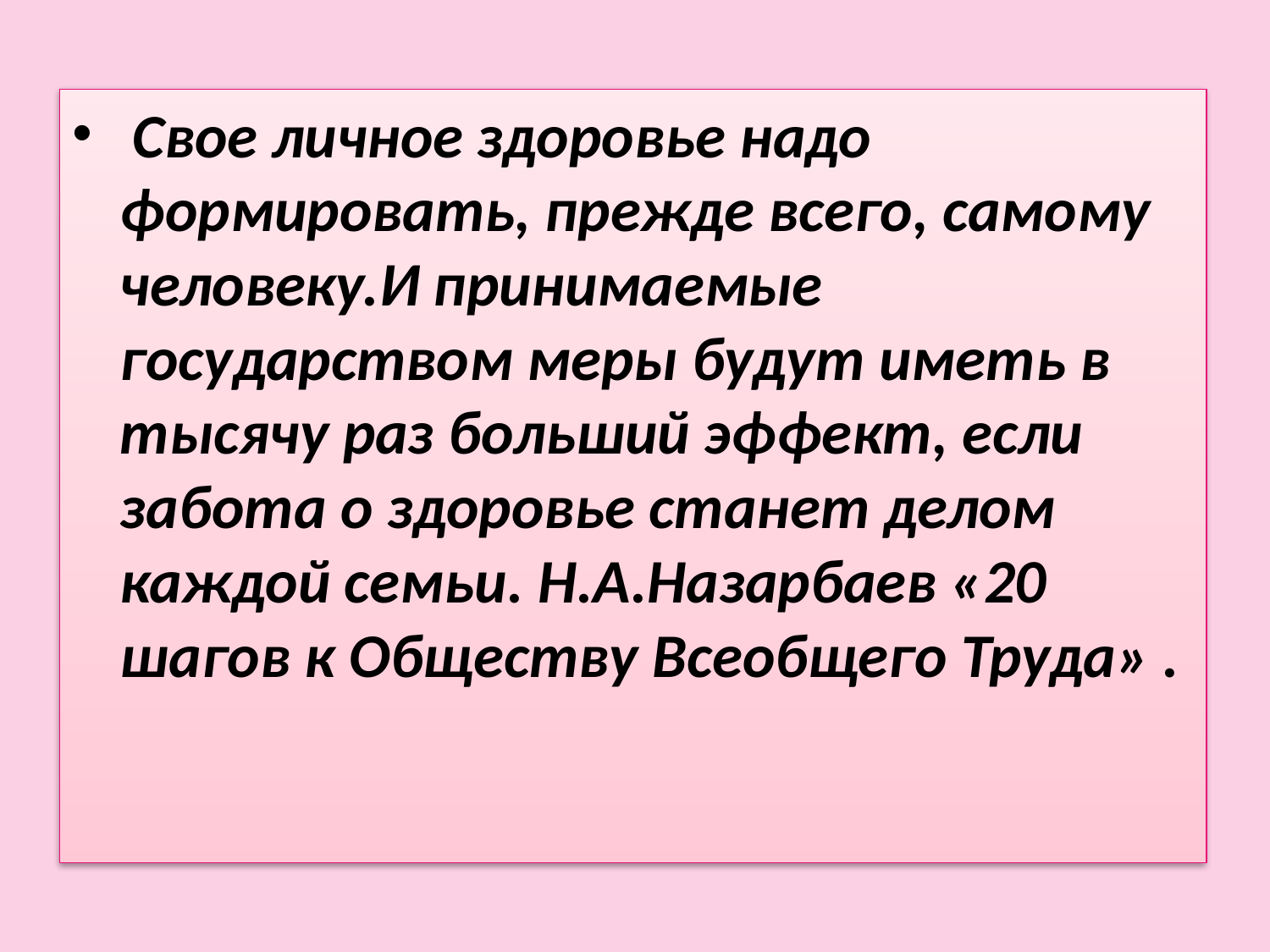

#
 Свое личное здоровье надо формировать, прежде всего, самому человеку.И принимаемые государством меры будут иметь в тысячу раз больший эффект, если забота о здоровье станет делом каждой семьи. Н.А.Назарбаев «20 шагов к Обществу Всеобщего Труда» .